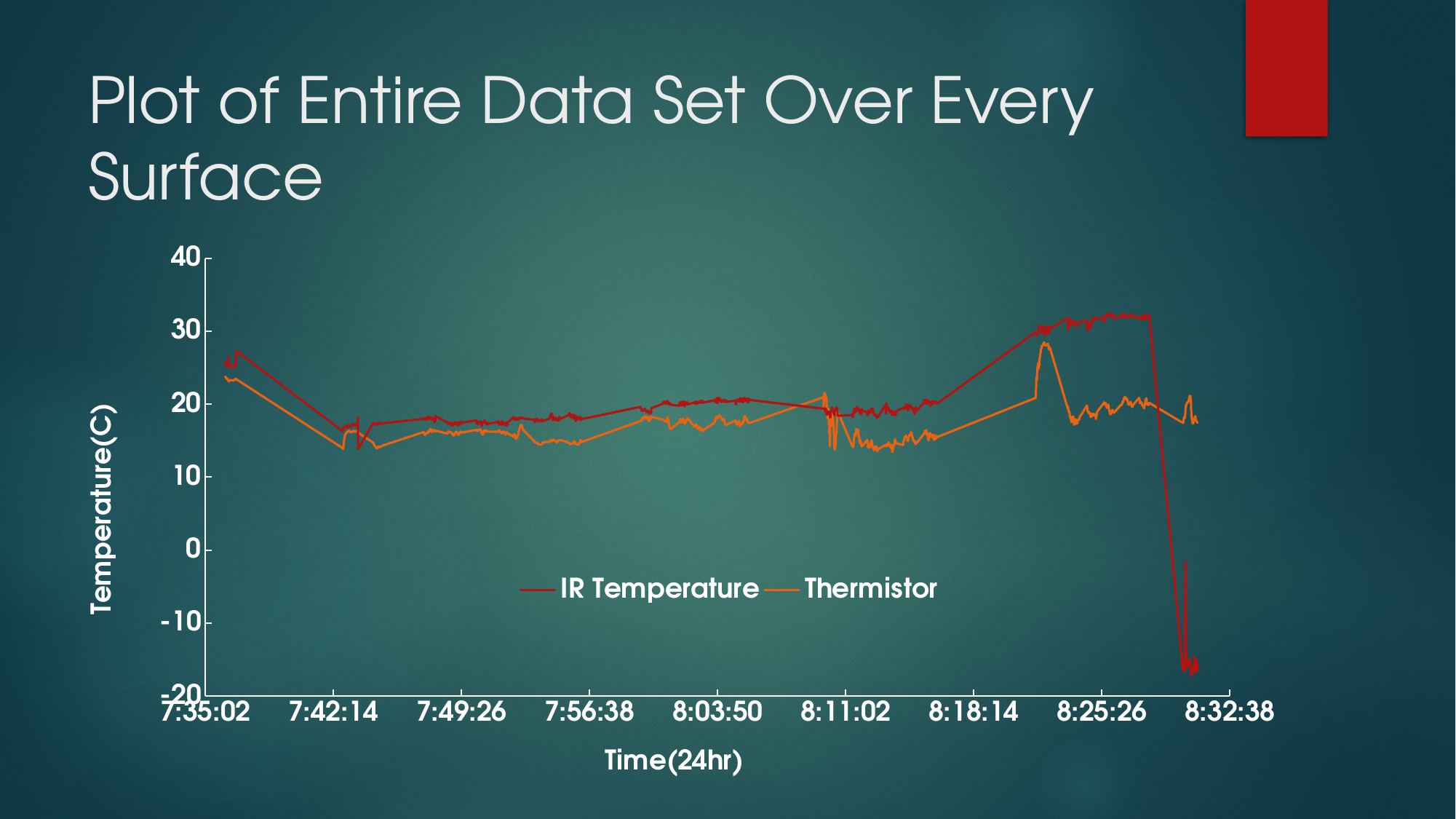

# Plot of Entire Data Set Over Every Surface

### Chart

| Category |  |  |
|---|---|---|